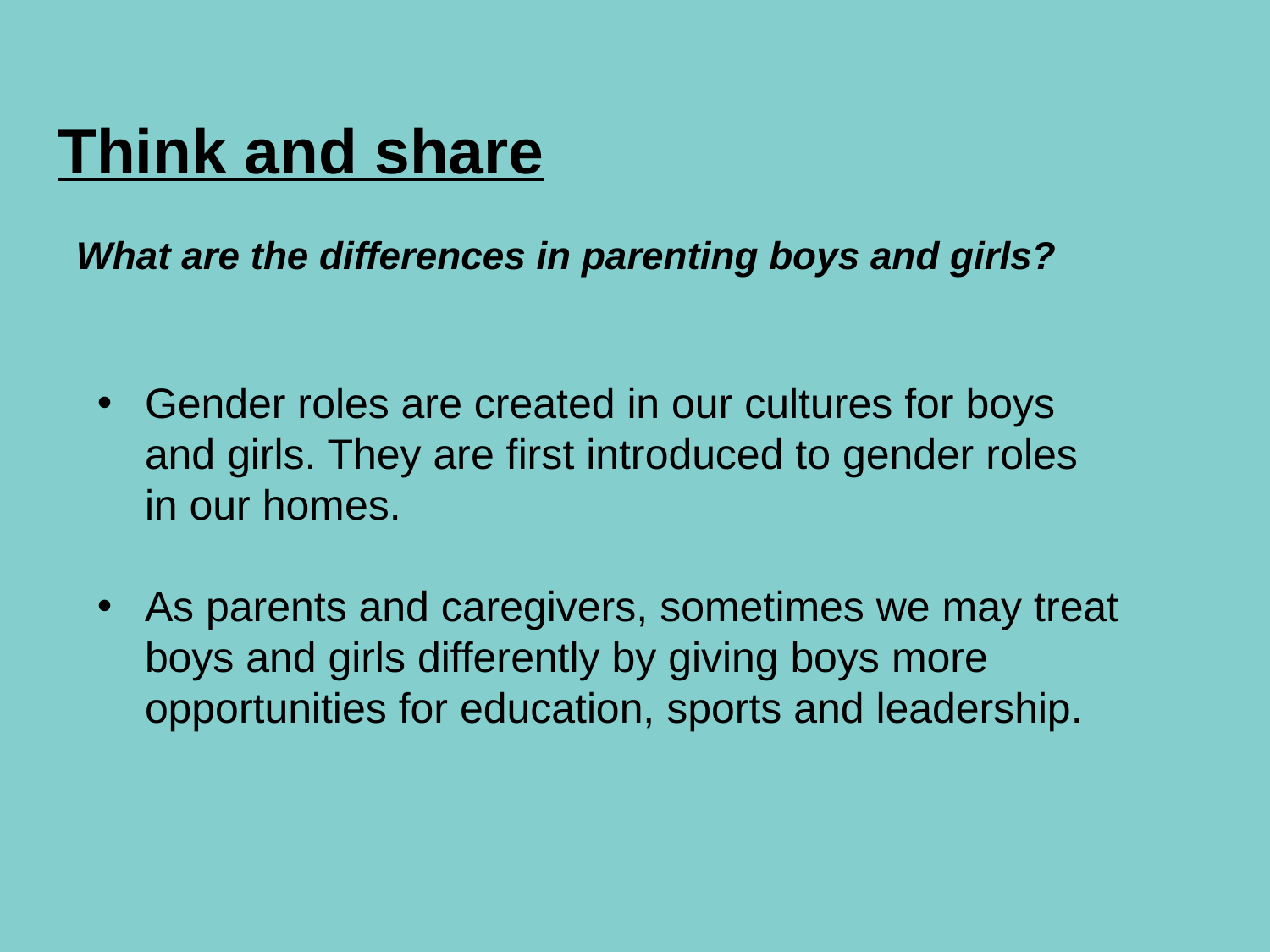

Think and share
What are the differences in parenting boys and girls?
Gender roles are created in our cultures for boys and girls. They are first introduced to gender roles in our homes.

As parents and caregivers, sometimes we may treat boys and girls differently by giving boys more opportunities for education, sports and leadership.